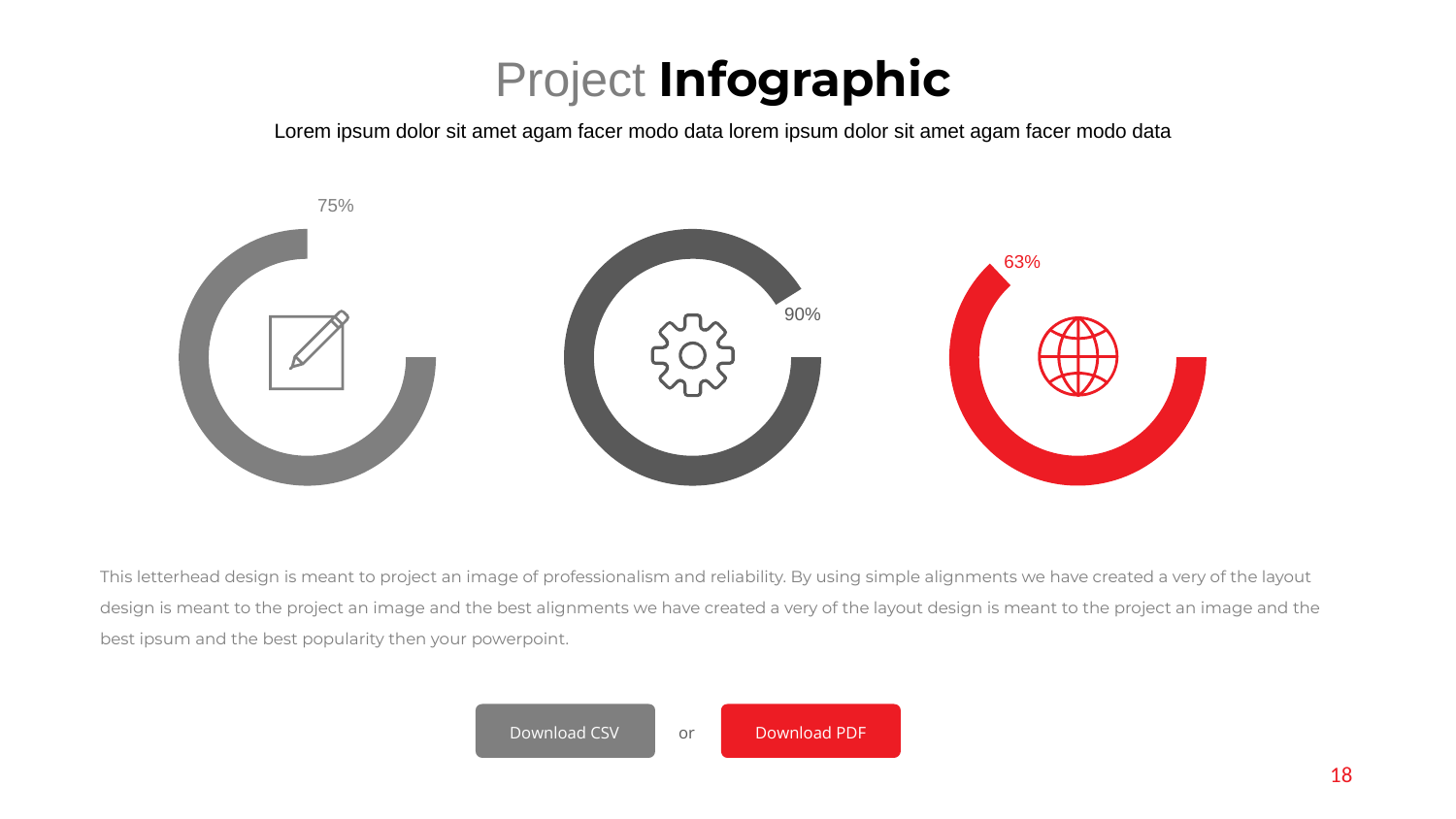

Project Infographic
Lorem ipsum dolor sit amet agam facer modo data lorem ipsum dolor sit amet agam facer modo data

75%

63%

90%

This letterhead design is meant to project an image of professionalism and reliability. By using simple alignments we have created a very of the layout design is meant to the project an image and the best alignments we have created a very of the layout design is meant to the project an image and the best ipsum and the best popularity then your powerpoint.

or
Download CSV
Download PDF
18